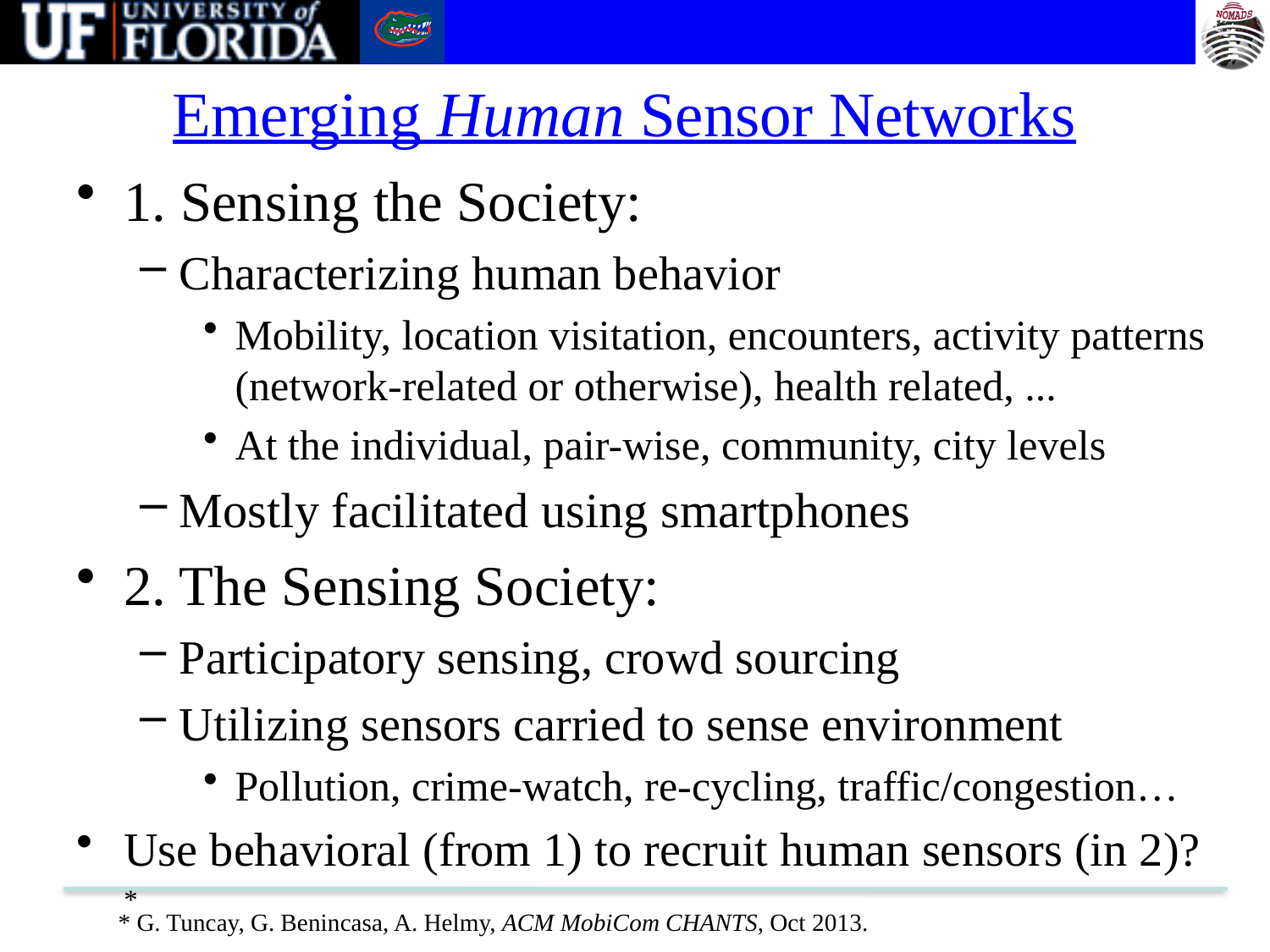

# Emerging Human Sensor Networks
1. Sensing the Society:
Characterizing human behavior
Mobility, location visitation, encounters, activity patterns (network-related or otherwise), health related, ...
At the individual, pair-wise, community, city levels
Mostly facilitated using smartphones
2. The Sensing Society:
Participatory sensing, crowd sourcing
Utilizing sensors carried to sense environment
Pollution, crime-watch, re-cycling, traffic/congestion…
Use behavioral (from 1) to recruit human sensors (in 2)?*
* G. Tuncay, G. Benincasa, A. Helmy, ACM MobiCom CHANTS, Oct 2013.